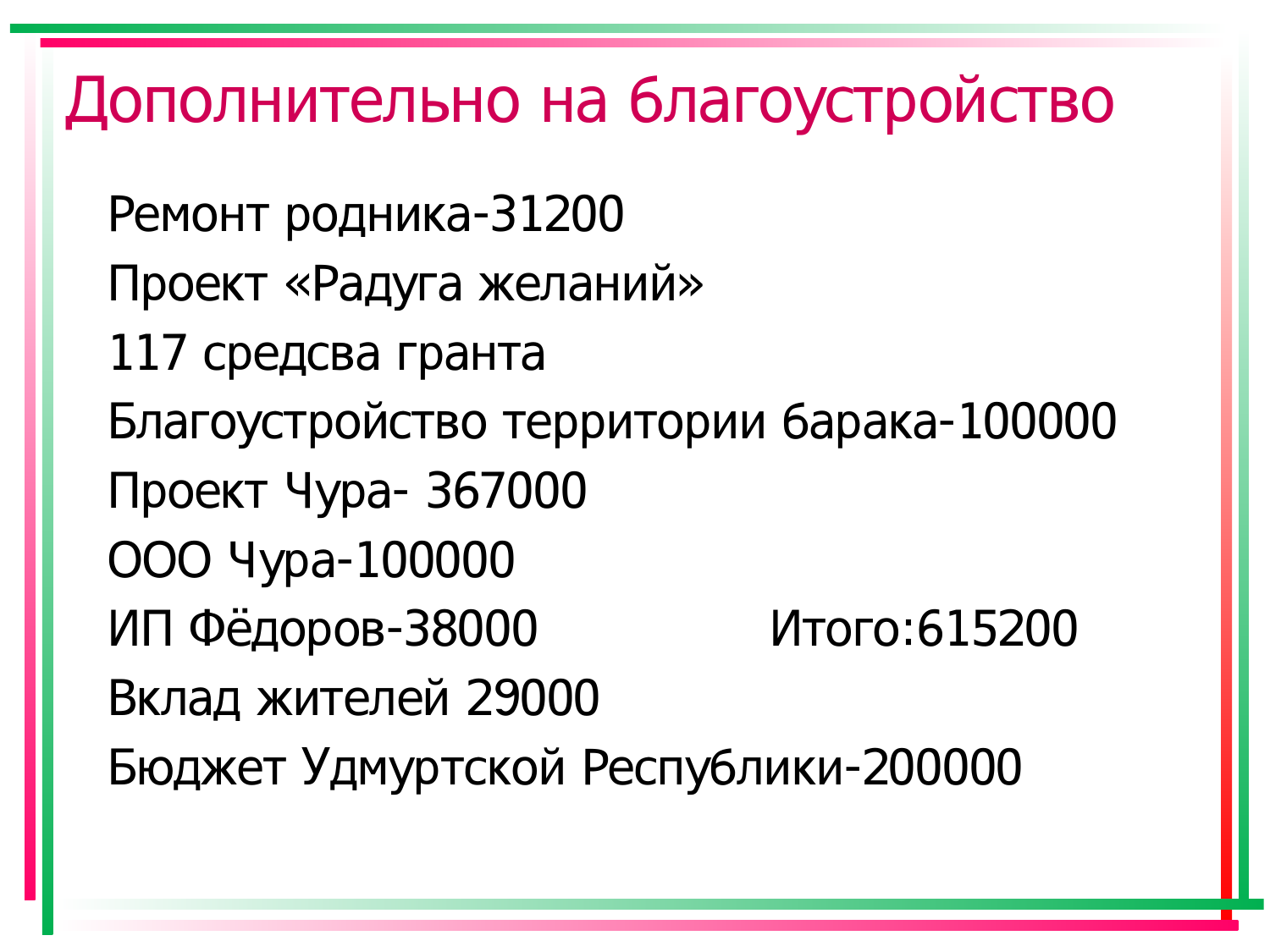

# Дополнительно на благоустройство
Ремонт родника-31200
Проект «Радуга желаний»
117 средсва гранта
Благоустройство территории барака-100000
Проект Чура- 367000
ООО Чура-100000
ИП Фёдоров-38000               Итого:615200
Вклад жителей 29000
Бюджет Удмуртской Республики-200000